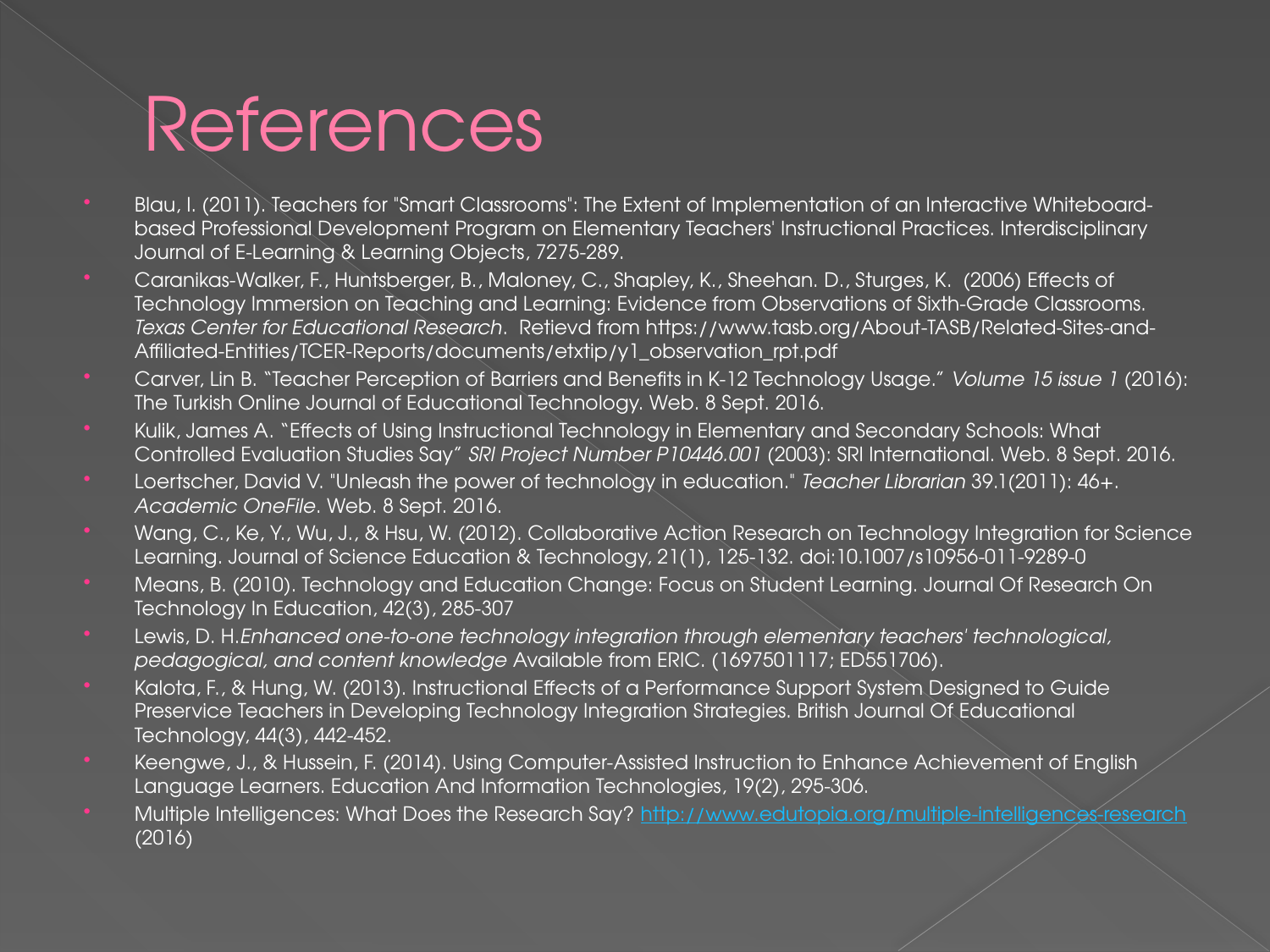

# References
Blau, I. (2011). Teachers for "Smart Classrooms": The Extent of Implementation of an Interactive Whiteboard-based Professional Development Program on Elementary Teachers' Instructional Practices. Interdisciplinary Journal of E-Learning & Learning Objects, 7275-289.
Caranikas-Walker, F., Huntsberger, B., Maloney, C., Shapley, K., Sheehan. D., Sturges, K.  (2006) Effects of Technology Immersion on Teaching and Learning: Evidence from Observations of Sixth-Grade Classrooms. Texas Center for Educational Research.  Retievd from https://www.tasb.org/About-TASB/Related-Sites-and-Affiliated-Entities/TCER-Reports/documents/etxtip/y1_observation_rpt.pdf
Carver, Lin B. “Teacher Perception of Barriers and Benefits in K-12 Technology Usage.” Volume 15 issue 1 (2016): The Turkish Online Journal of Educational Technology. Web. 8 Sept. 2016.
Kulik, James A. “Effects of Using Instructional Technology in Elementary and Secondary Schools: What Controlled Evaluation Studies Say” SRI Project Number P10446.001 (2003): SRI International. Web. 8 Sept. 2016.
Loertscher, David V. "Unleash the power of technology in education." Teacher Librarian 39.1(2011): 46+. Academic OneFile. Web. 8 Sept. 2016.
Wang, C., Ke, Y., Wu, J., & Hsu, W. (2012). Collaborative Action Research on Technology Integration for Science Learning. Journal of Science Education & Technology, 21(1), 125-132. doi:10.1007/s10956-011-9289-0
Means, B. (2010). Technology and Education Change: Focus on Student Learning. Journal Of Research On Technology In Education, 42(3), 285-307
Lewis, D. H.Enhanced one-to-one technology integration through elementary teachers' technological, pedagogical, and content knowledge Available from ERIC. (1697501117; ED551706).
Kalota, F., & Hung, W. (2013). Instructional Effects of a Performance Support System Designed to Guide Preservice Teachers in Developing Technology Integration Strategies. British Journal Of Educational Technology, 44(3), 442-452.
Keengwe, J., & Hussein, F. (2014). Using Computer-Assisted Instruction to Enhance Achievement of English Language Learners. Education And Information Technologies, 19(2), 295-306.
Multiple Intelligences: What Does the Research Say? http://www.edutopia.org/multiple-intelligences-research (2016)